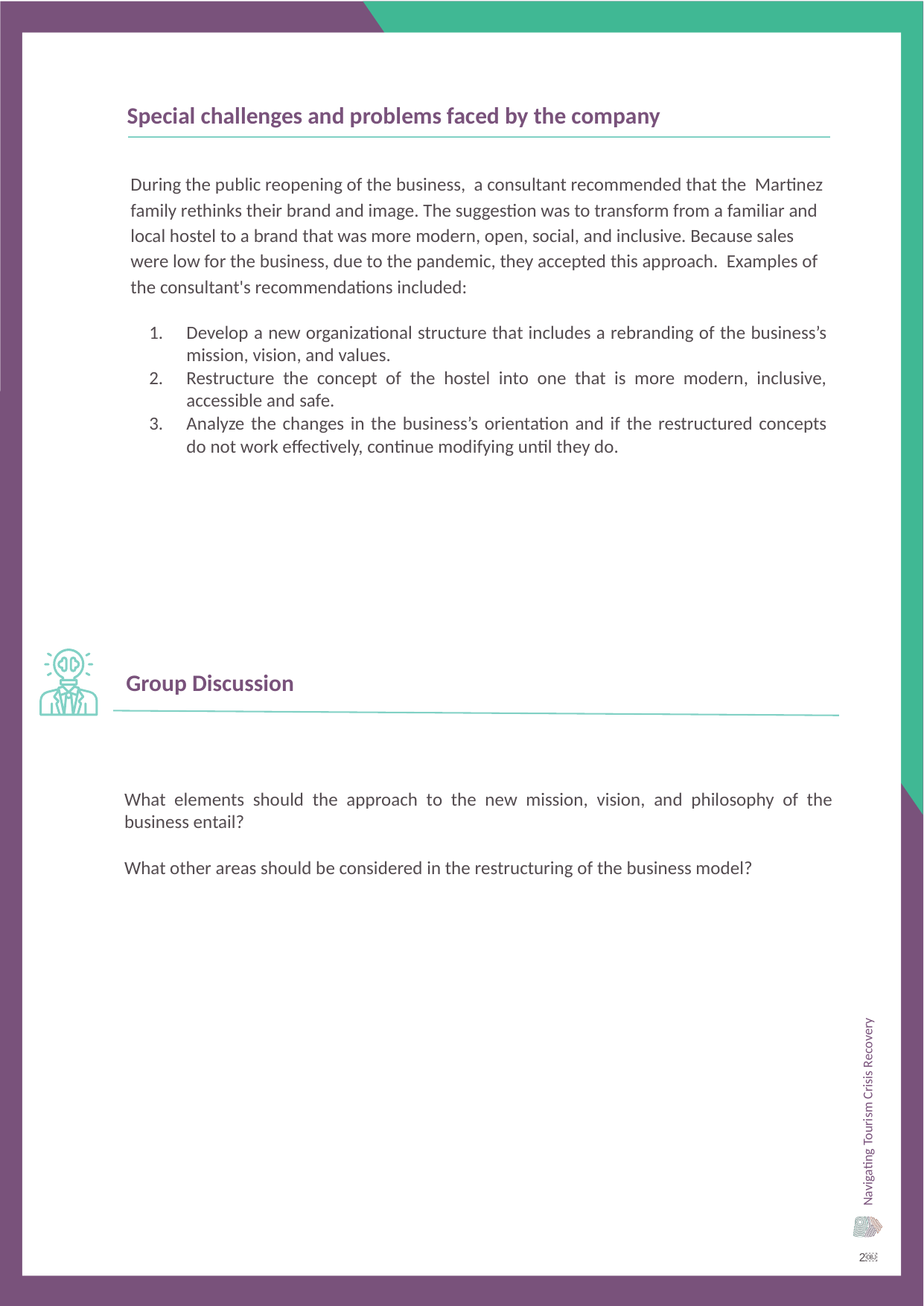

Special challenges and problems faced by the company
During the public reopening of the business,  a consultant recommended that the  Martinez family rethinks their brand and image. The suggestion was to transform from a familiar and local hostel to a brand that was more modern, open, social, and inclusive. Because sales were low for the business, due to the pandemic, they accepted this approach.  Examples of the consultant's recommendations included:

Develop a new organizational structure that includes a rebranding of the business’s mission, vision, and values.
Restructure the concept of the hostel into one that is more modern, inclusive, accessible and safe.
Analyze the changes in the business’s orientation and if the restructured concepts do not work effectively, continue modifying until they do.

Group Discussion
What elements should the approach to the new mission, vision, and philosophy of the business entail?

What other areas should be considered in the restructuring of the business model?